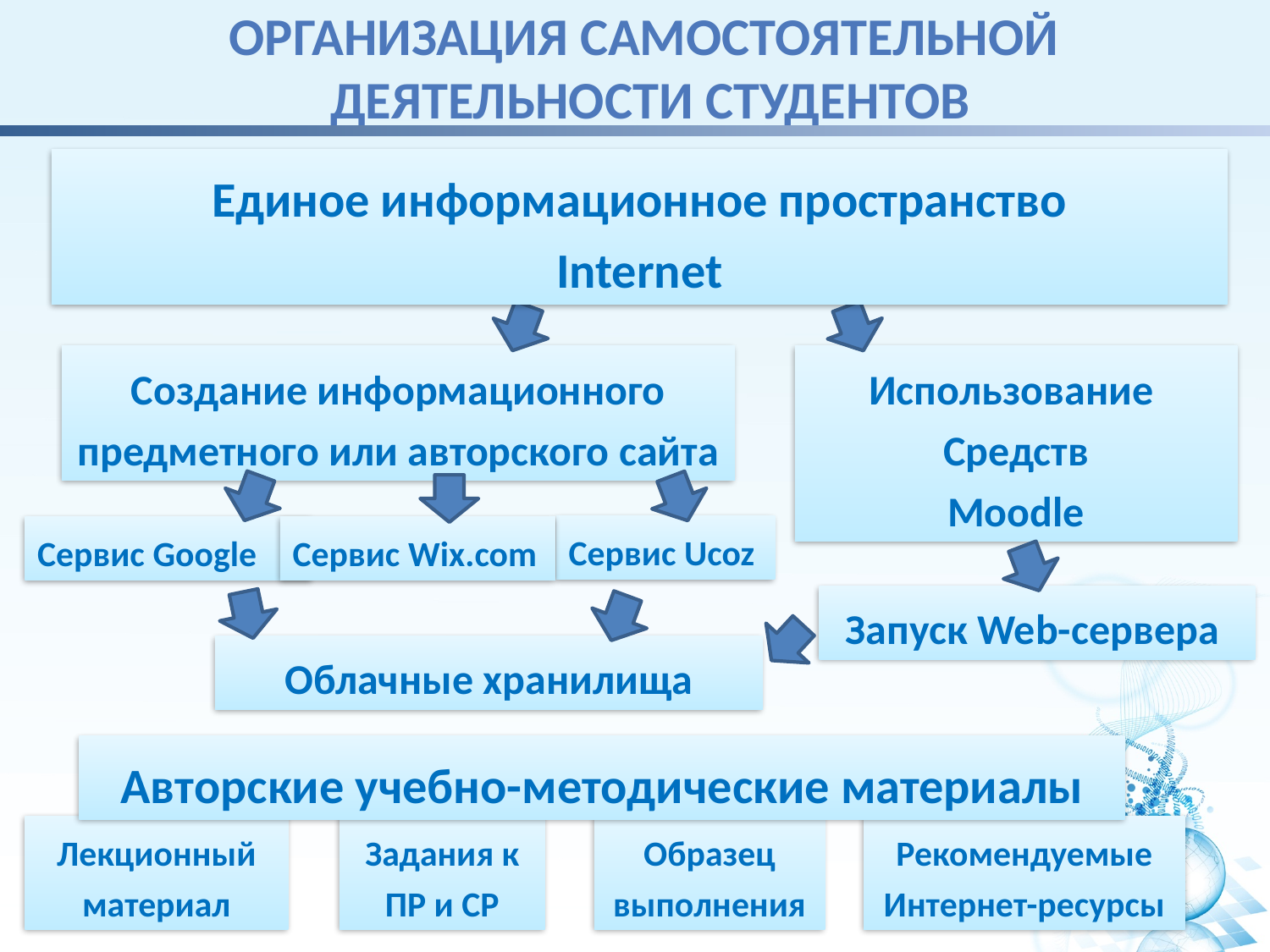

# Организация самостоятельной деятельности студентов

Единое информационное пространство
Internet

Использование
Средств
Moodle
Создание информационного предметного или авторского сайта

Сервис Ucoz
Сервис Google
Сервис Wix.com

Запуск Web-сервера

Облачные хранилища
Авторские учебно-методические материалы
Образец выполнения
Задания к ПР и СР
Лекционный материал
Рекомендуемые Интернет-ресурсы